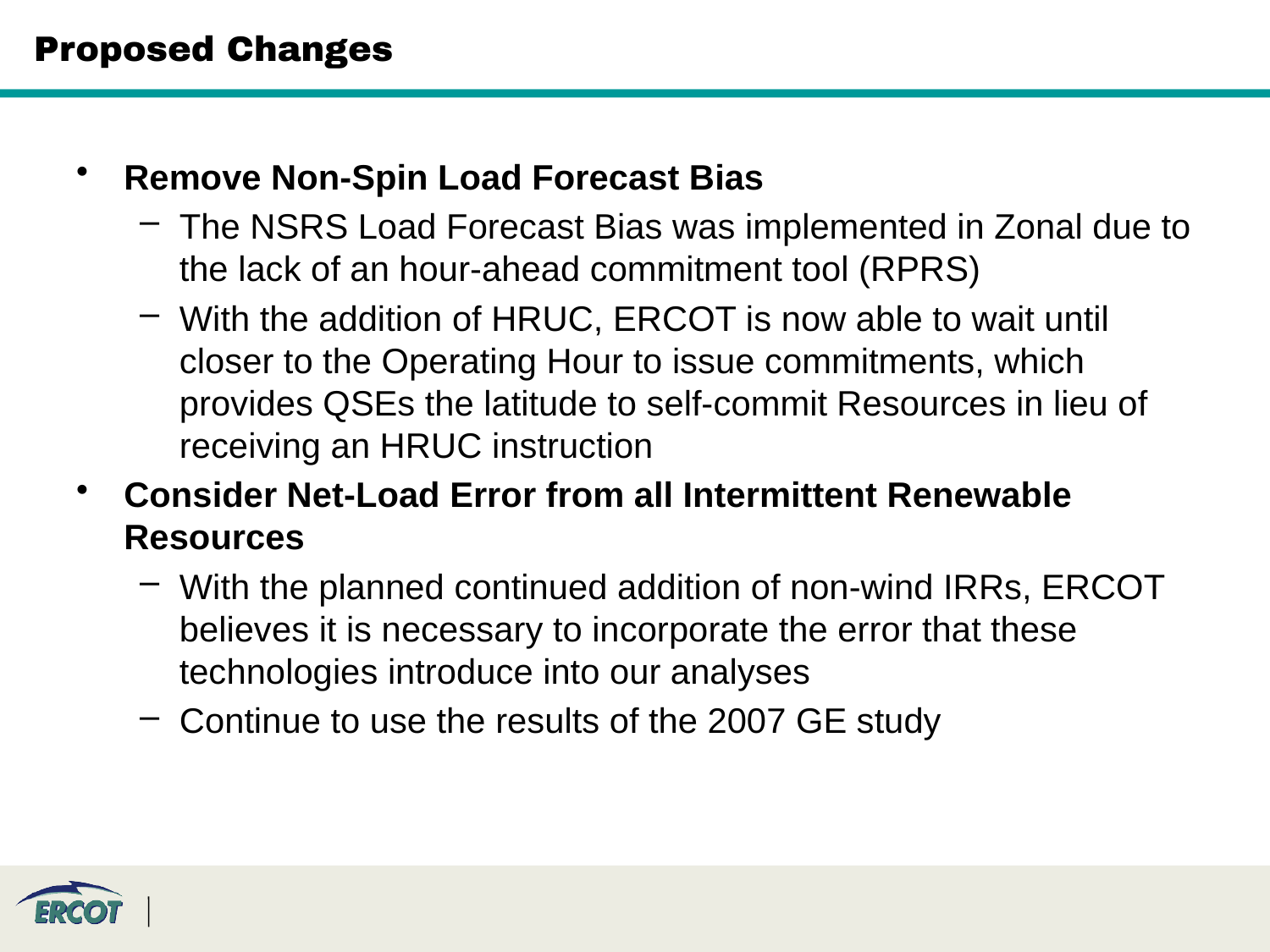

# Proposed Changes
Remove Non-Spin Load Forecast Bias
The NSRS Load Forecast Bias was implemented in Zonal due to the lack of an hour-ahead commitment tool (RPRS)
With the addition of HRUC, ERCOT is now able to wait until closer to the Operating Hour to issue commitments, which provides QSEs the latitude to self-commit Resources in lieu of receiving an HRUC instruction
Consider Net-Load Error from all Intermittent Renewable Resources
With the planned continued addition of non-wind IRRs, ERCOT believes it is necessary to incorporate the error that these technologies introduce into our analyses
Continue to use the results of the 2007 GE study